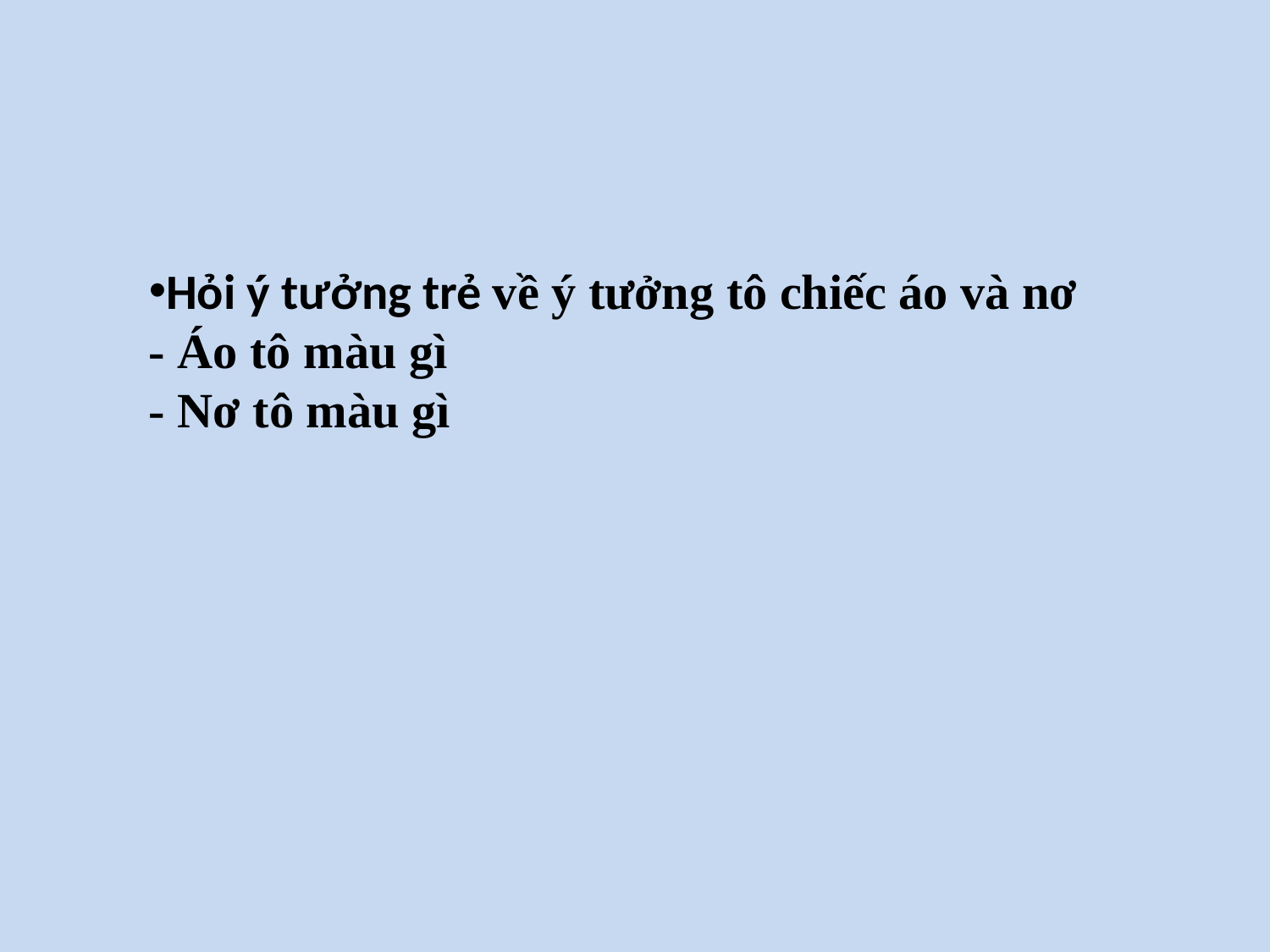

Hỏi ý tưởng trẻ về ý tưởng tô chiếc áo và nơ
- Áo tô màu gì
- Nơ tô màu gì